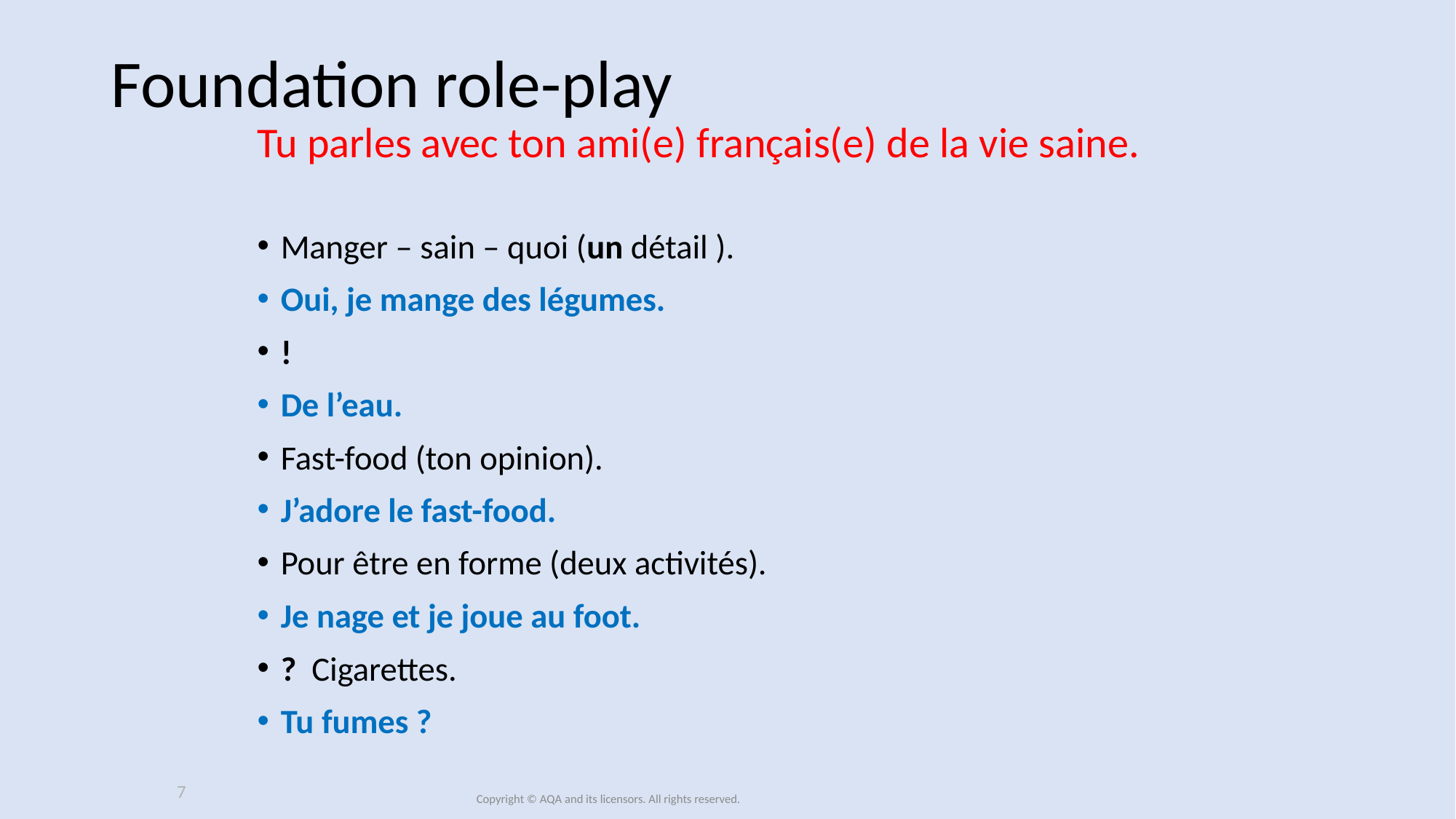

# Foundation role-play
Tu parles avec ton ami(e) français(e) de la vie saine.
Manger – sain – quoi (un détail ).
Oui, je mange des légumes.
!
De l’eau.
Fast-food (ton opinion).
J’adore le fast-food.
Pour être en forme (deux activités).
Je nage et je joue au foot.
?  Cigarettes.
Tu fumes ?
7
Copyright © AQA and its licensors. All rights reserved.